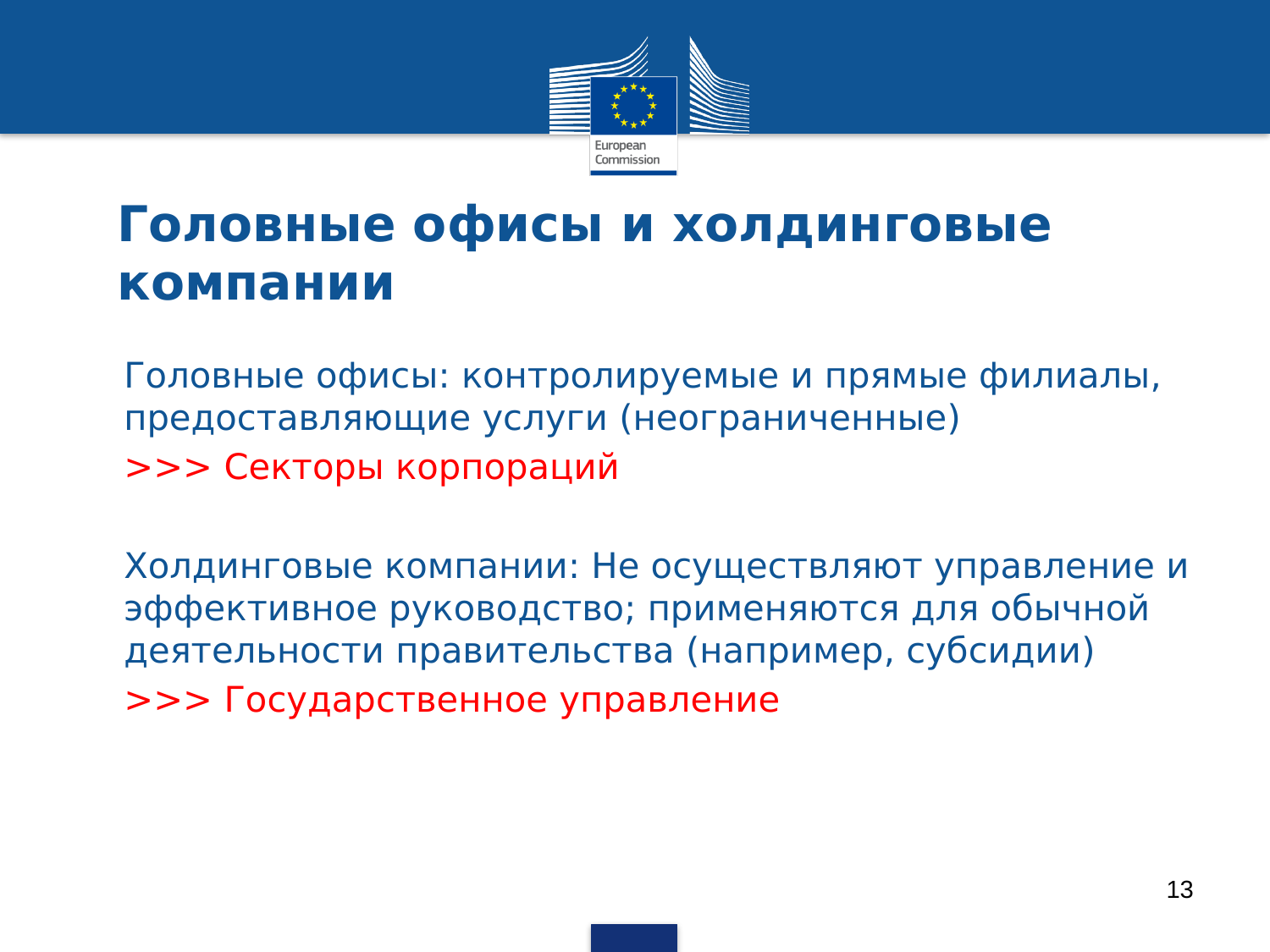

# Головные офисы и холдинговые компании
Головные офисы: контролируемые и прямые филиалы, предоставляющие услуги (неограниченные)
>>> Секторы корпораций

Холдинговые компании: Не осуществляют управление и эффективное руководство; применяются для обычной деятельности правительства (например, субсидии)
>>> Государственное управление
13